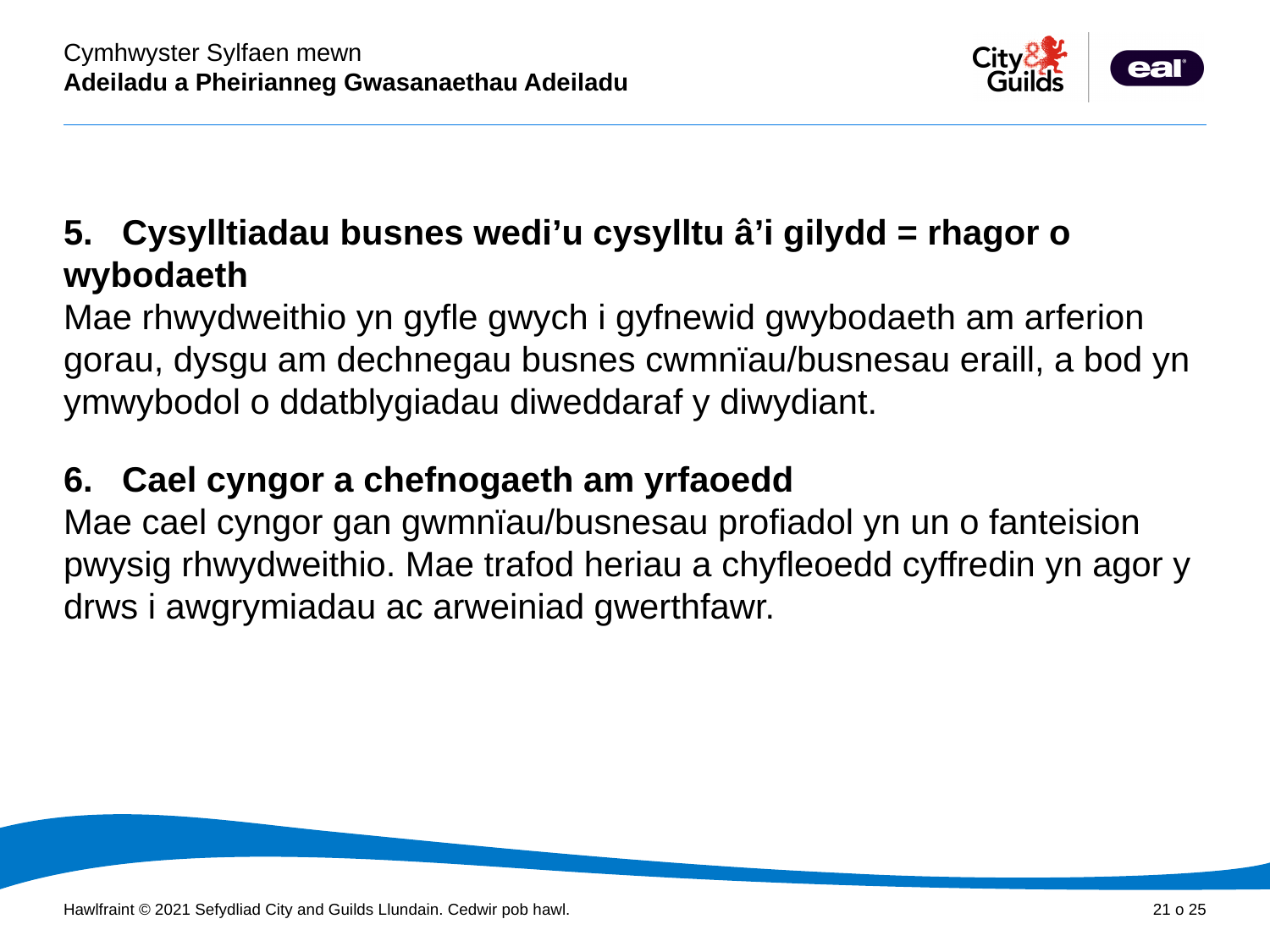

5.   Cysylltiadau busnes wedi’u cysylltu â’i gilydd = rhagor o wybodaeth
Mae rhwydweithio yn gyfle gwych i gyfnewid gwybodaeth am arferion gorau, dysgu am dechnegau busnes cwmnïau/busnesau eraill, a bod yn ymwybodol o ddatblygiadau diweddaraf y diwydiant.
6.   Cael cyngor a chefnogaeth am yrfaoedd
Mae cael cyngor gan gwmnïau/busnesau profiadol yn un o fanteision pwysig rhwydweithio. Mae trafod heriau a chyfleoedd cyffredin yn agor y drws i awgrymiadau ac arweiniad gwerthfawr.